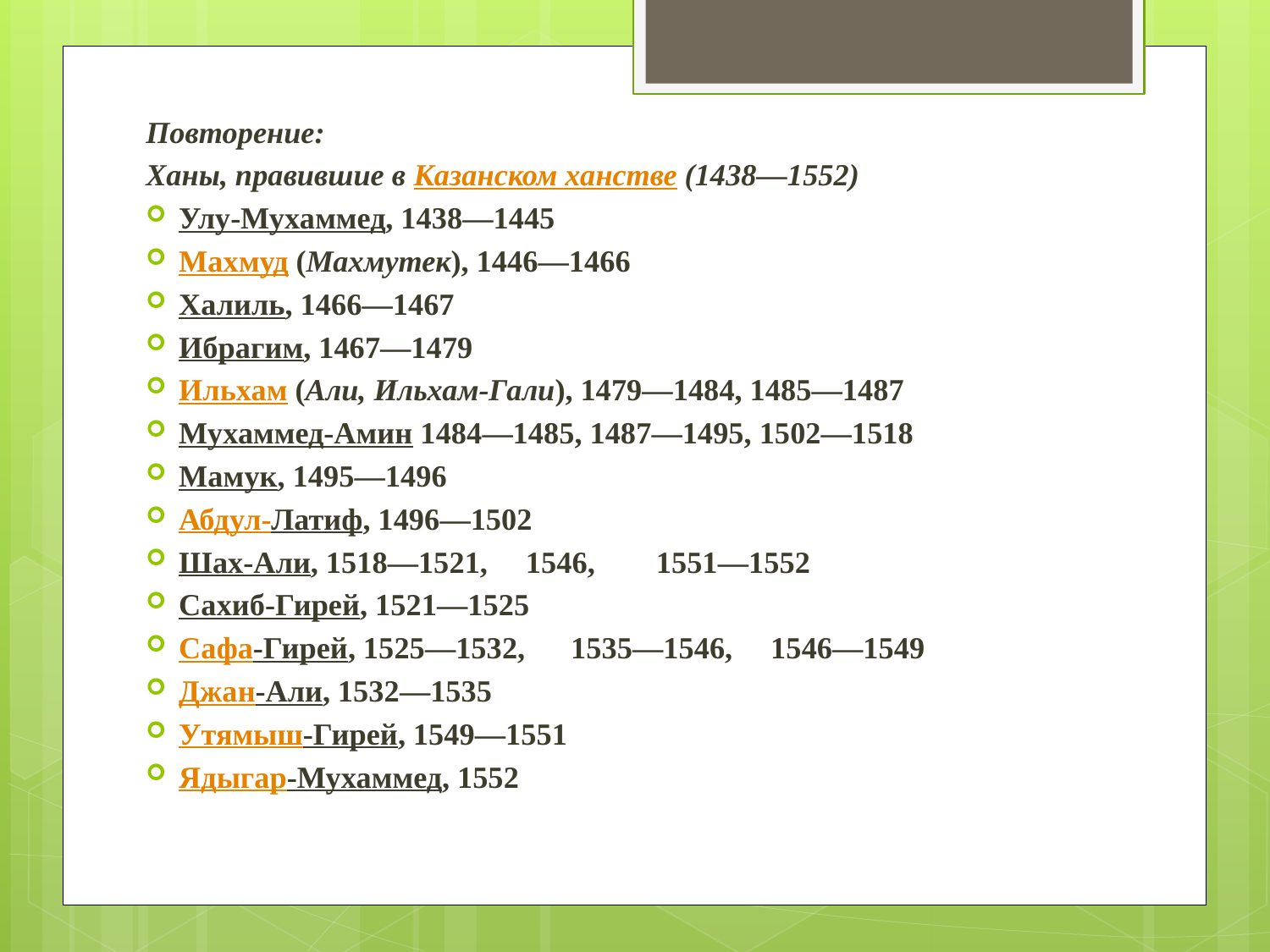

Повторение:
Ханы, правившие в Казанском ханстве (1438—1552)
Улу-Мухаммед, 1438—1445
Махмуд (Махмутек), 1446—1466
Халиль, 1466—1467
Ибрагим, 1467—1479
Ильхам (Али, Ильхам-Гали), 1479—1484, 1485—1487
Мухаммед-Амин 1484—1485, 1487—1495, 1502—1518
Мамук, 1495—1496
Абдул-Латиф, 1496—1502
Шах-Али, 1518—1521,     1546,        1551—1552
Сахиб-Гирей, 1521—1525
Сафа-Гирей, 1525—1532,      1535—1546,     1546—1549
Джан-Али, 1532—1535
Утямыш-Гирей, 1549—1551
Ядыгар-Мухаммед, 1552